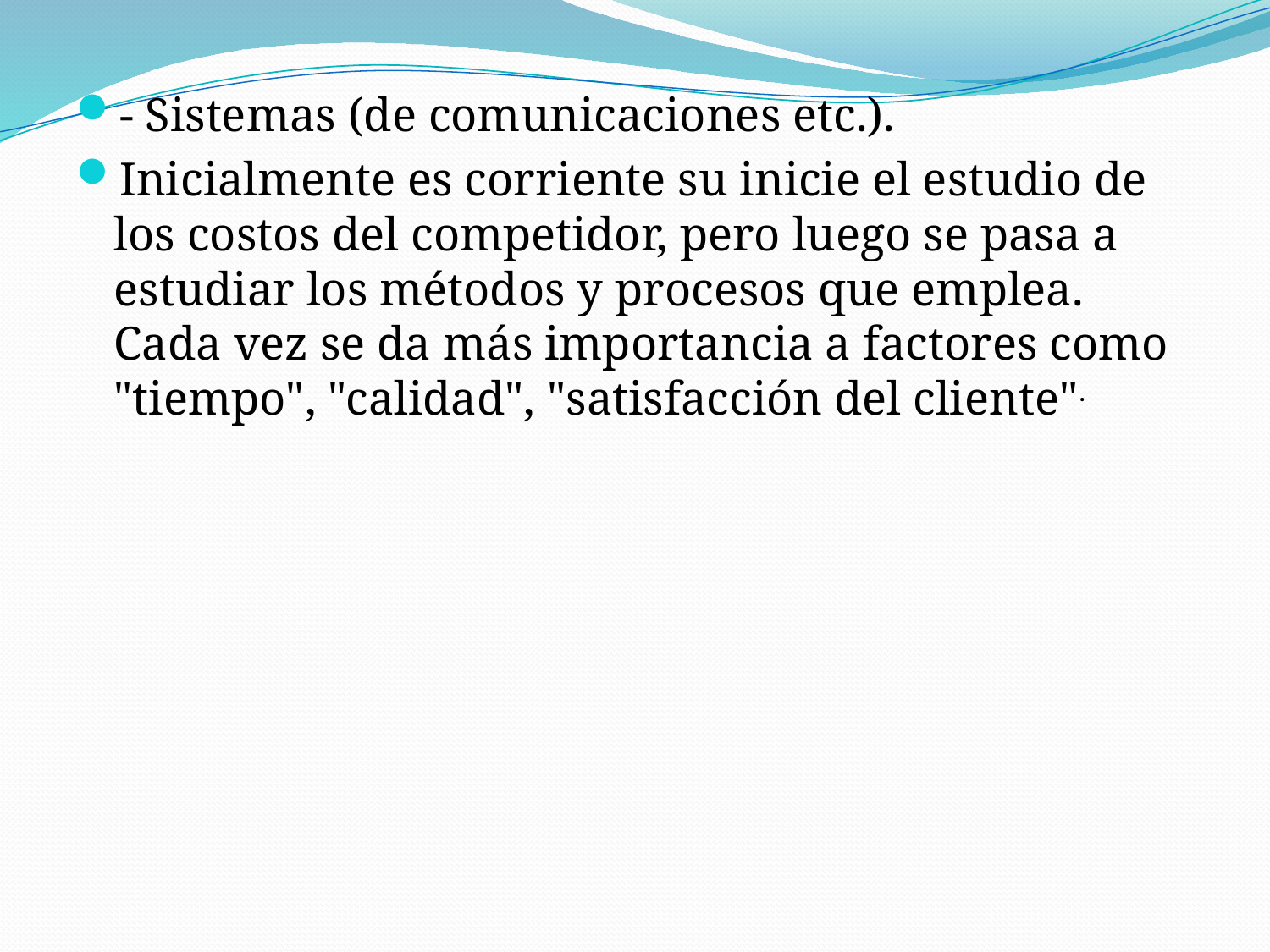

- Sistemas (de comunicaciones etc.).
Inicialmente es corriente su inicie el estudio de los costos del competidor, pero luego se pasa a estudiar los métodos y procesos que emplea. Cada vez se da más importancia a factores como "tiempo", "calidad", "satisfacción del cliente".